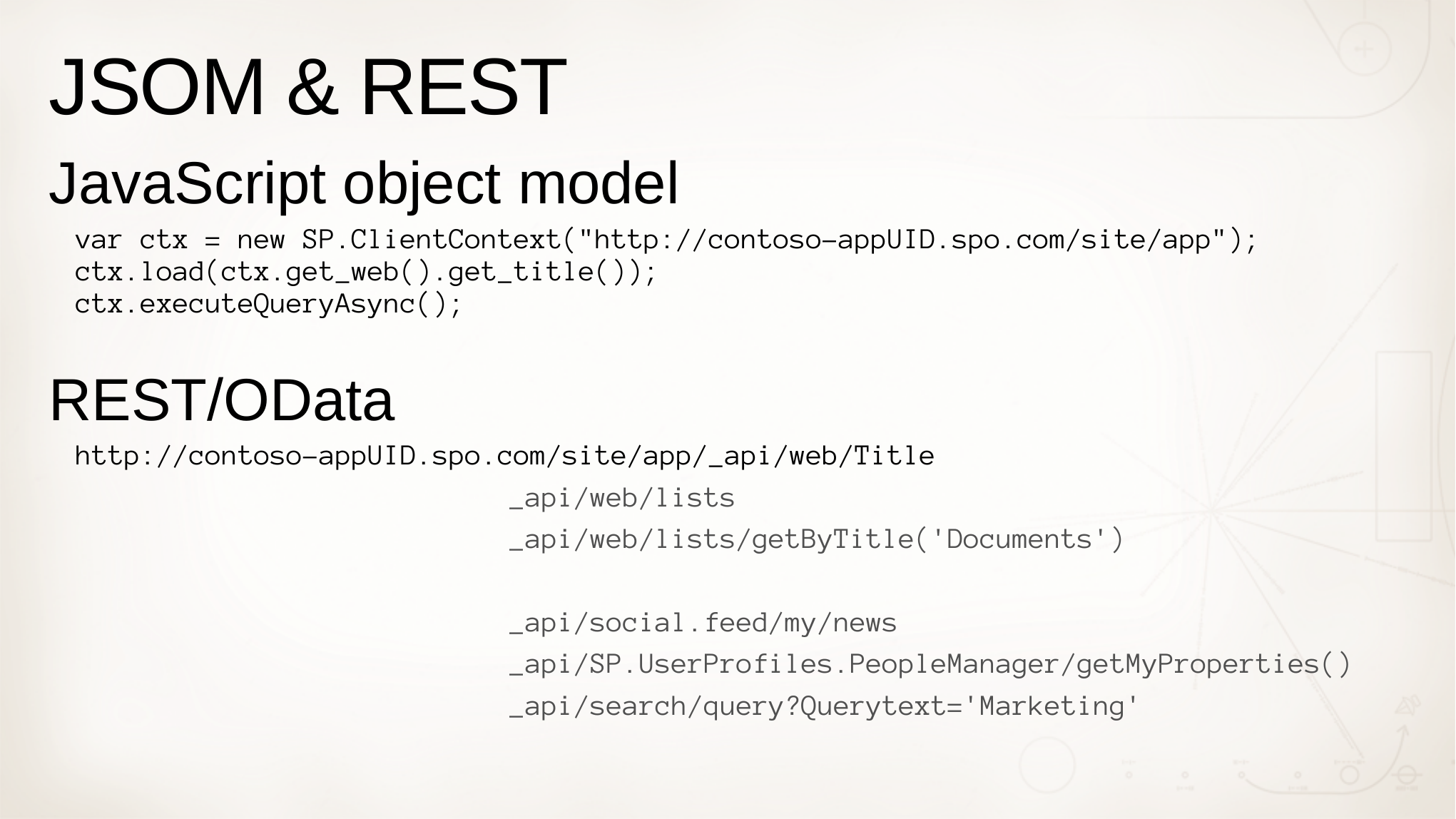

# JSOM & REST
JavaScript object model
var ctx = new SP.ClientContext("http://contoso-appUID.spo.com/site/app");
ctx.load(ctx.get_web().get_title());
ctx.executeQueryAsync();

REST/OData
http://contoso-appUID.spo.com/site/app/_api/web/Title
_api/web/lists
_api/web/lists/getByTitle('Documents')

_api/social.feed/my/news
_api/SP.UserProfiles.PeopleManager/getMyProperties()
_api/search/query?Querytext='Marketing'